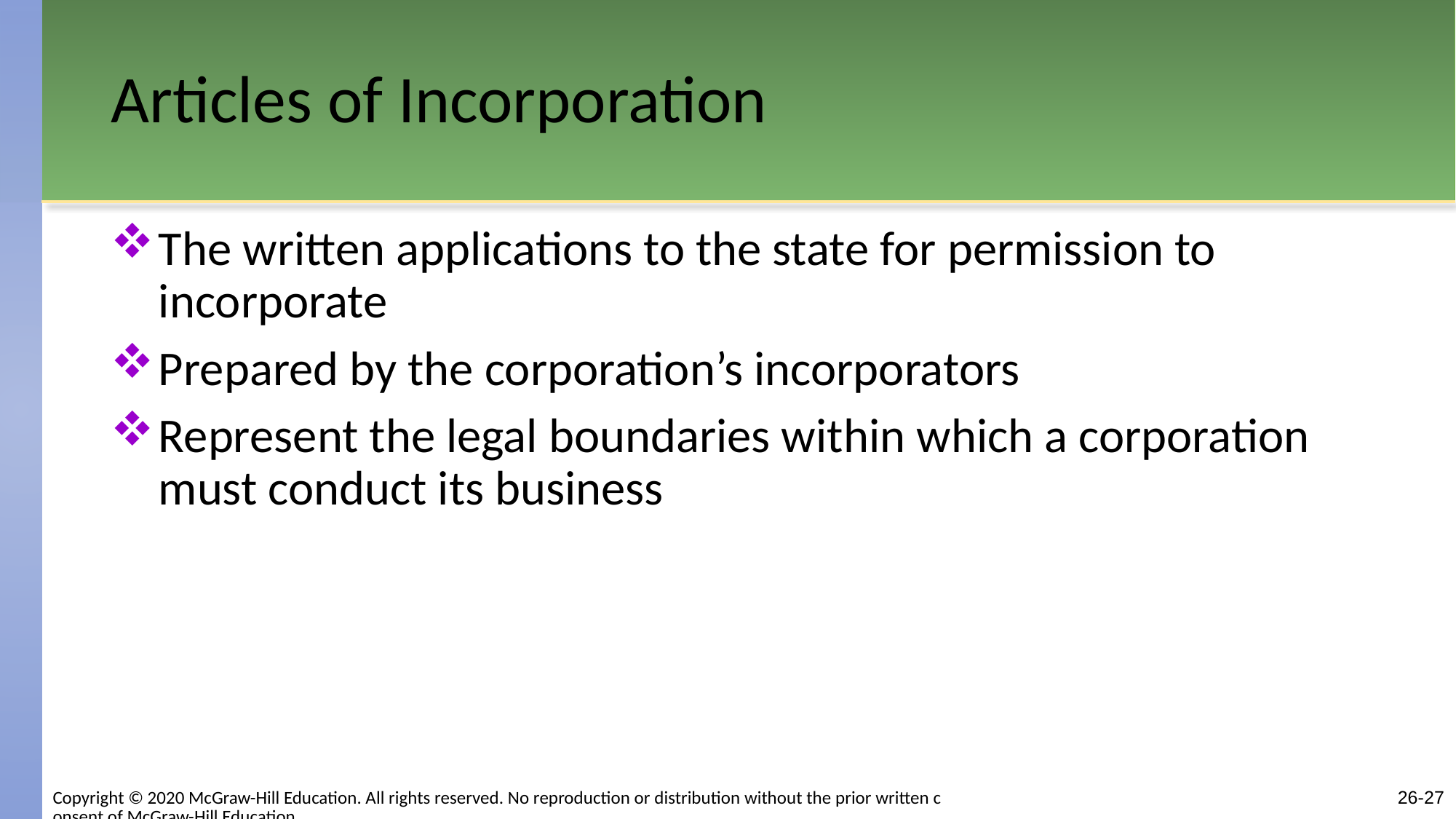

# Articles of Incorporation
The written applications to the state for permission to incorporate
Prepared by the corporation’s incorporators
Represent the legal boundaries within which a corporation must conduct its business
Copyright © 2020 McGraw-Hill Education. All rights reserved. No reproduction or distribution without the prior written consent of McGraw-Hill Education.
26-27